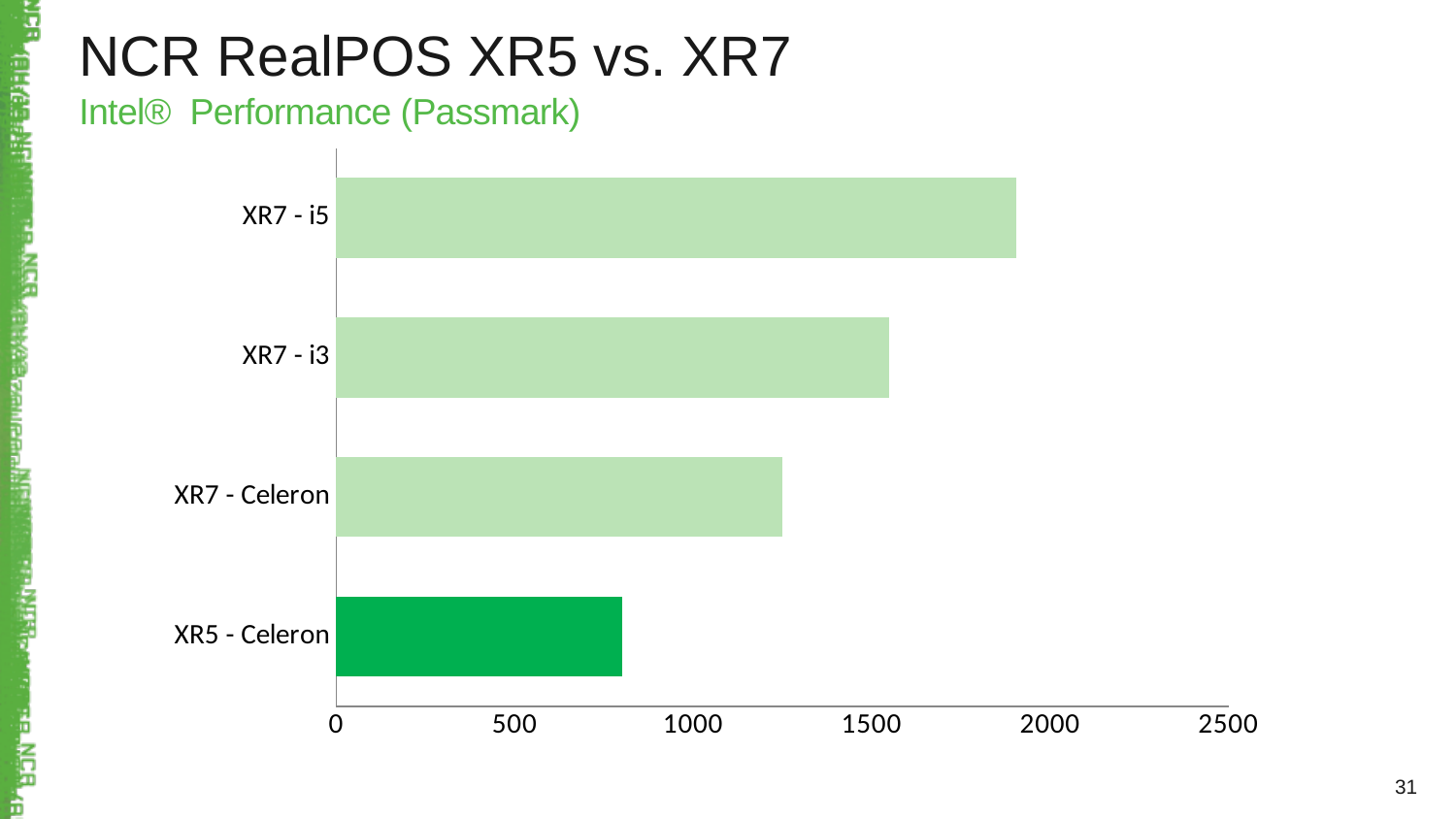

NCR RealPOS XR5 vs. XR7
Intel®  Performance (Passmark)

### Chart

| Category |  |
|---|---|
| XR5 - Celeron | 800.0 |
| XR7 - Celeron | 1250.0 |
| XR7 - i3 | 1550.0 |
| XR7 - i5 | 1906.0 |
31